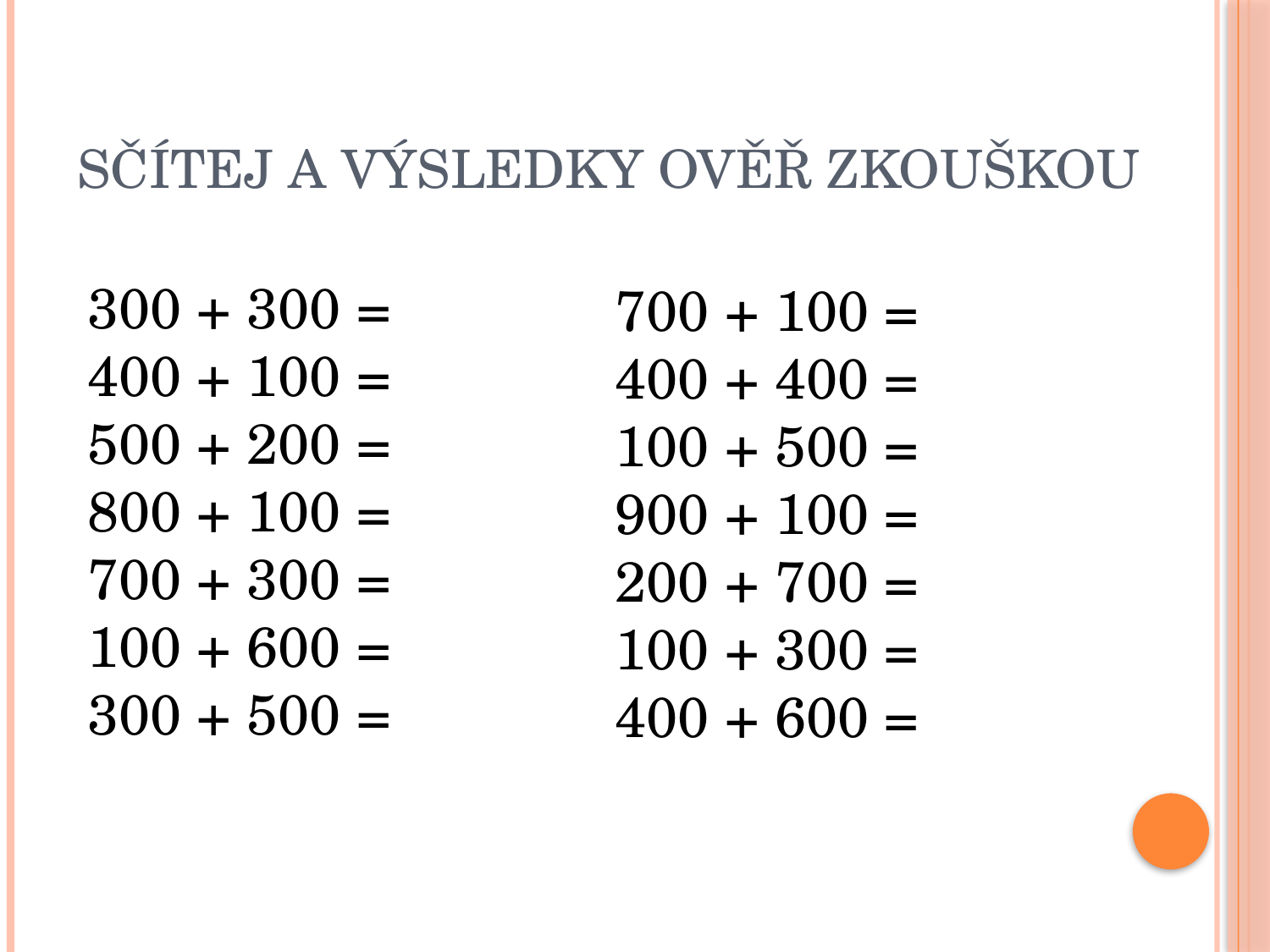

# Sčítej a výsledky ověř zkouškou
300 + 300 =
400 + 100 =
500 + 200 =
800 + 100 =
700 + 300 =
100 + 600 =
300 + 500 =
700 + 100 =
400 + 400 =
100 + 500 =
900 + 100 =
200 + 700 =
100 + 300 =
400 + 600 =